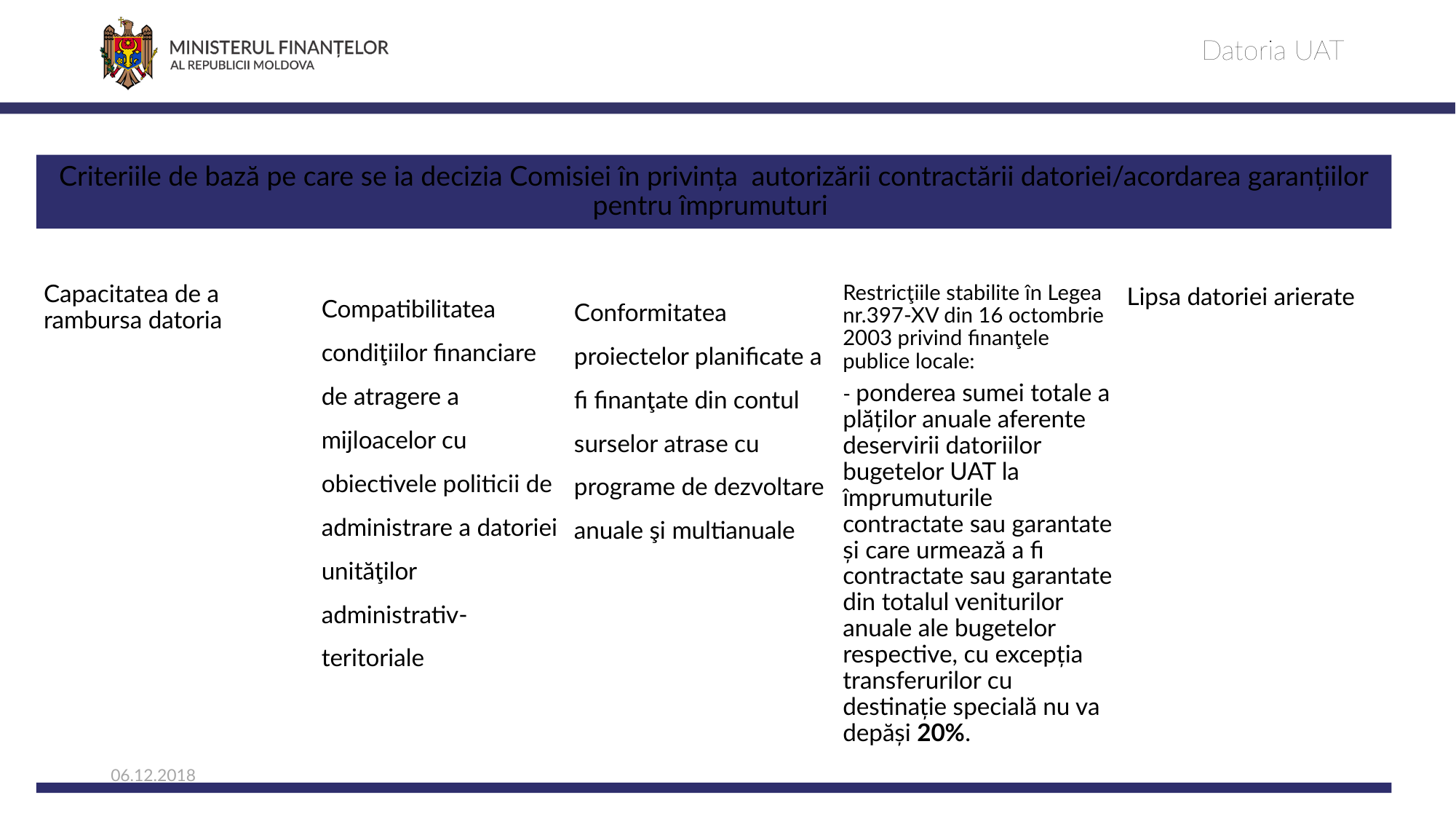

Datoria UAT
Criteriile de bază pe care se ia decizia Comisiei în privința  autorizării contractării datoriei/acordarea garanțiilor pentru împrumuturi
Capacitatea de a rambursa datoria
Compatibilitatea condiţiilor financiare de atragere a mijloacelor cu obiectivele politicii de administrare a datoriei unităţilor administrativ-teritoriale
Conformitatea proiectelor planificate a fi finanţate din contul surselor atrase cu programe de dezvoltare anuale şi multianuale
Restricţiile stabilite în Legea nr.397-XV din 16 octombrie 2003 privind finanţele publice locale:
- ponderea sumei totale a plăților anuale aferente deservirii datoriilor bugetelor UAT la împrumuturile contractate sau garantate și care urmează a fi contractate sau garantate din totalul veniturilor anuale ale bugetelor respective, cu excepția transferurilor cu destinație specială nu va depăși 20%.
Lipsa datoriei arierate
06.12.2018
10